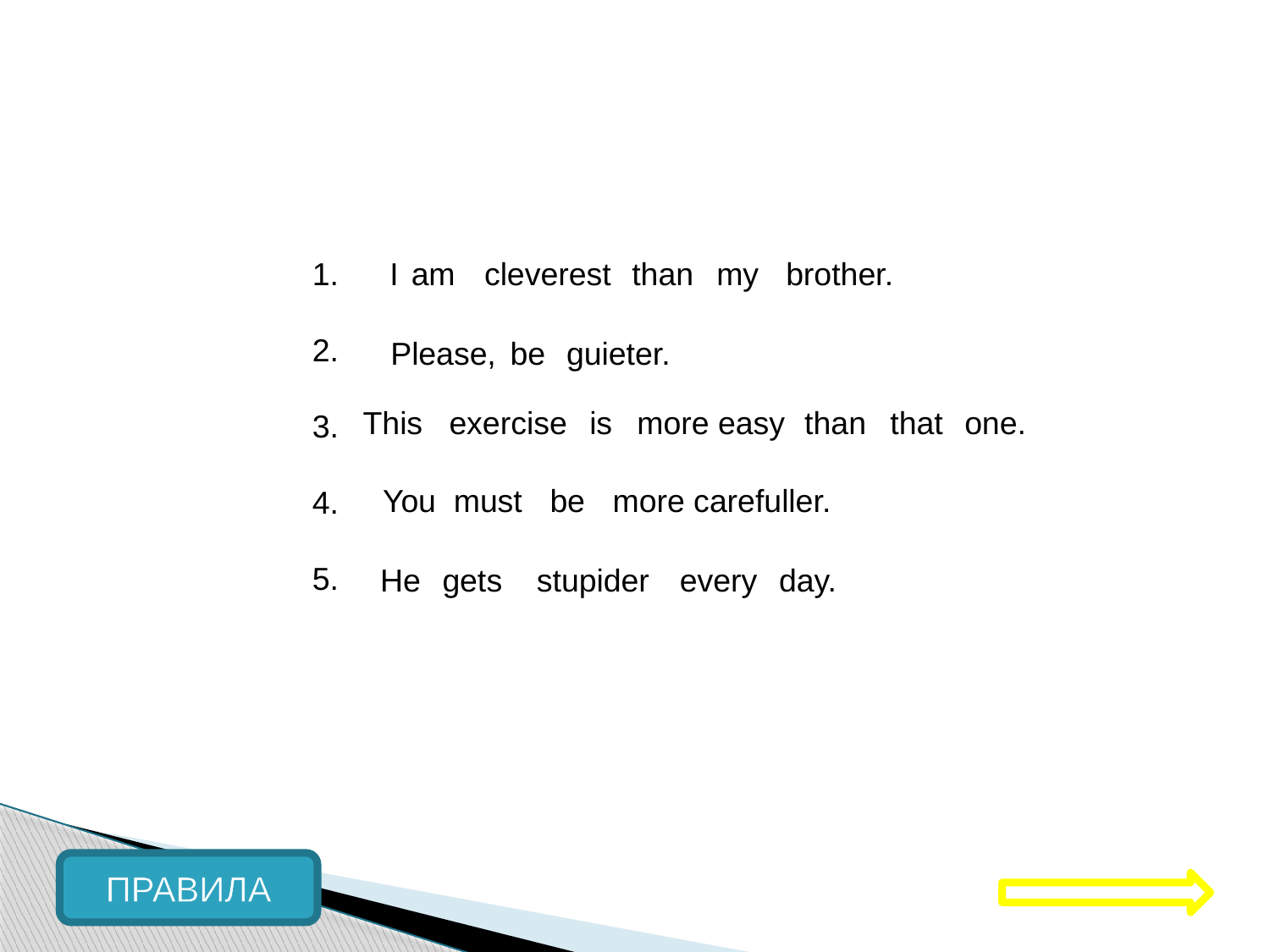

cleverer
1.

2.

3.

4.

5.
I
am
cleverest
than
my
brother.
guiet.
Please,
be
guieter.
easier
This
exercise
is
more easy
than
that
one.
more careful.
You
must
be
more carefuller.
more stupid
He
gets
stupider
every
day.
ПРАВИЛА